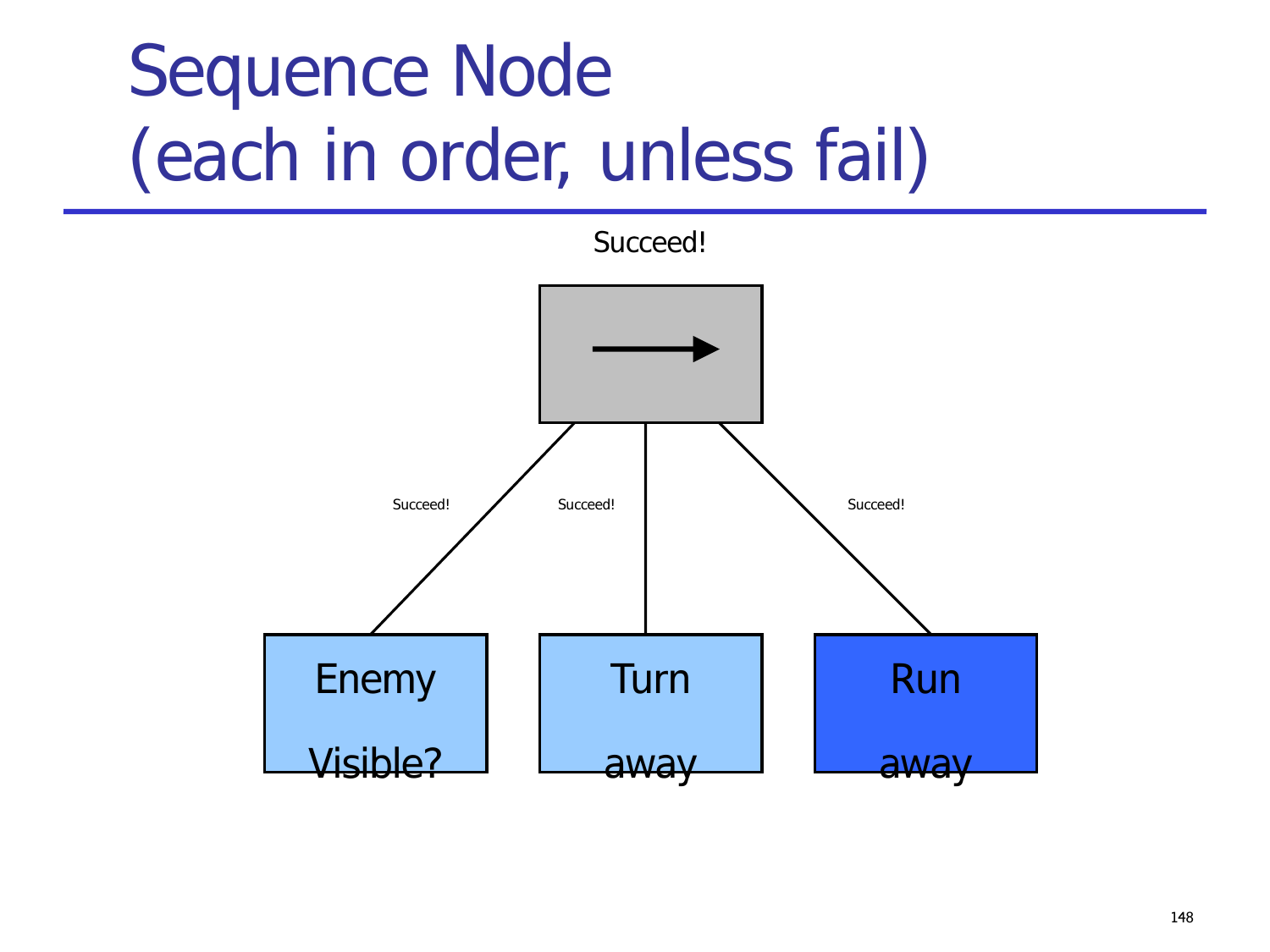

# Sequence Node (each in order, unless fail)
Succeed!

Succeed!
Succeed!
Succeed!

Enemy
Visible?

Turn
away

Run
away
148